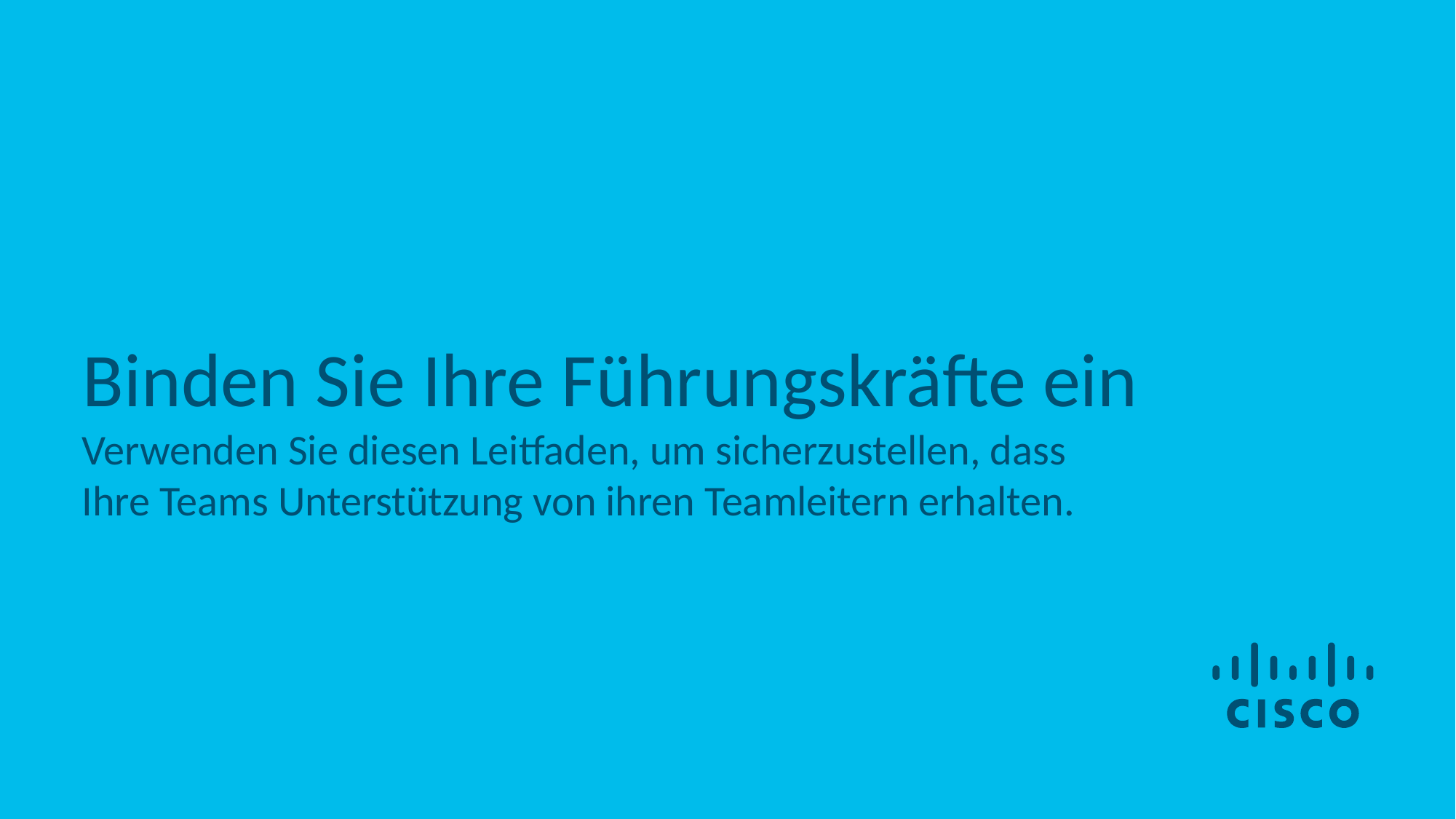

Binden Sie Ihre Führungskräfte ein
Verwenden Sie diesen Leitfaden, um sicherzustellen, dass Ihre Teams Unterstützung von ihren Teamleitern erhalten.